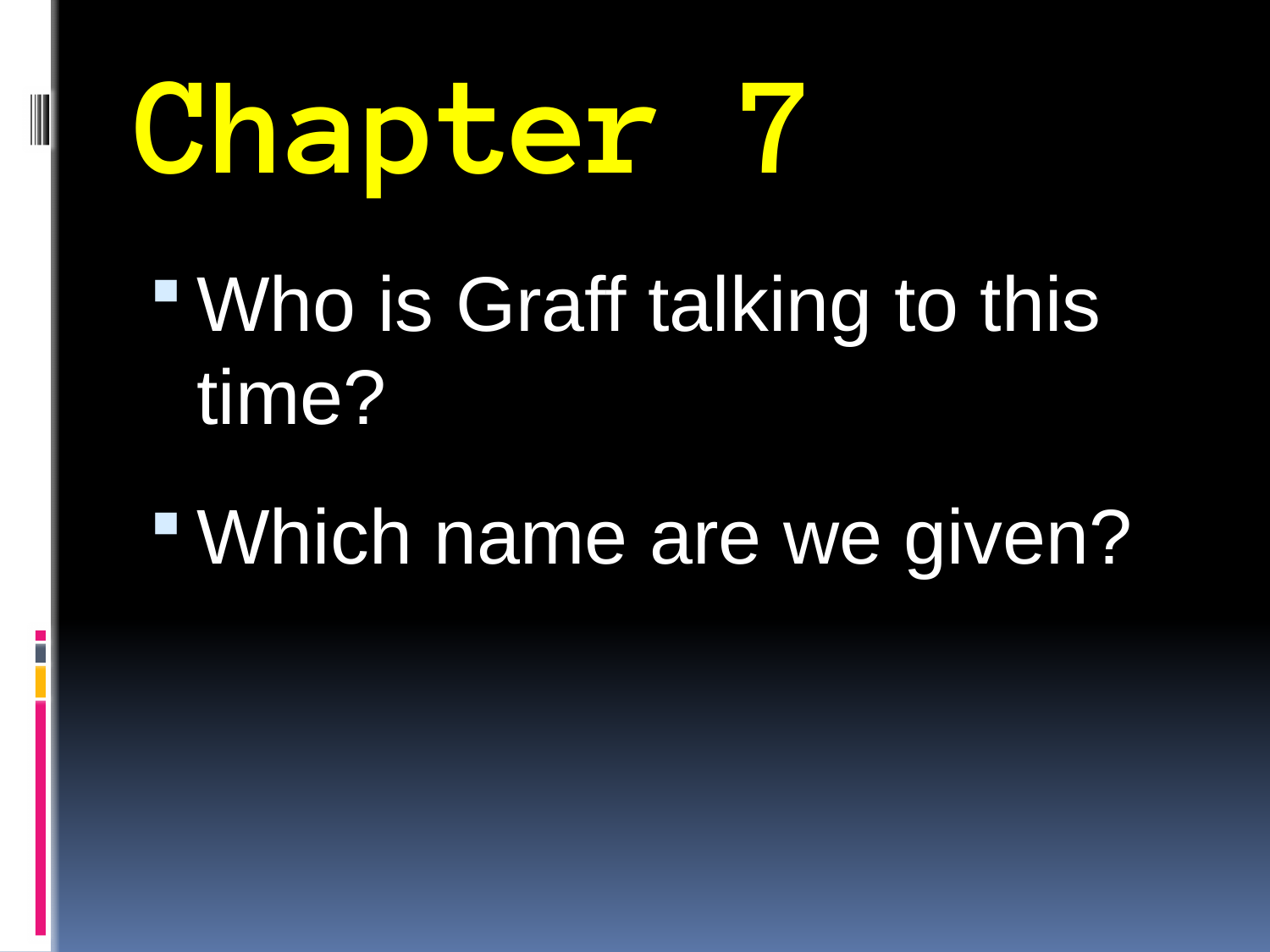

# Chapter 7
Who is Graff talking to this time?

Which name are we given?